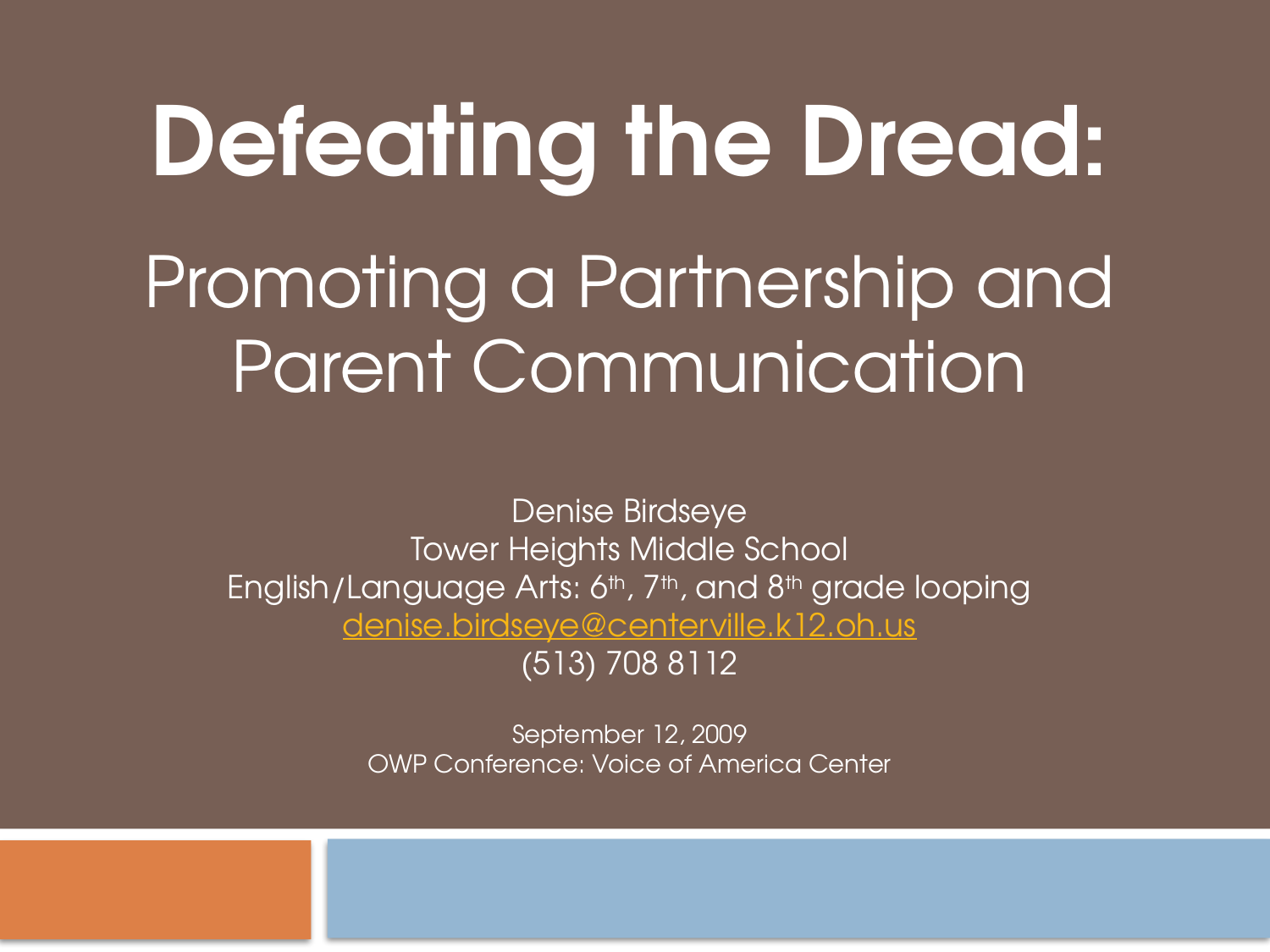

Defeating the Dread:
Promoting a Partnership and Parent Communication

Denise Birdseye
Tower Heights Middle School
English/Language Arts: 6th, 7th, and 8th grade looping
denise.birdseye@centerville.k12.oh.us
(513) 708 8112

September 12, 2009
OWP Conference: Voice of America Center